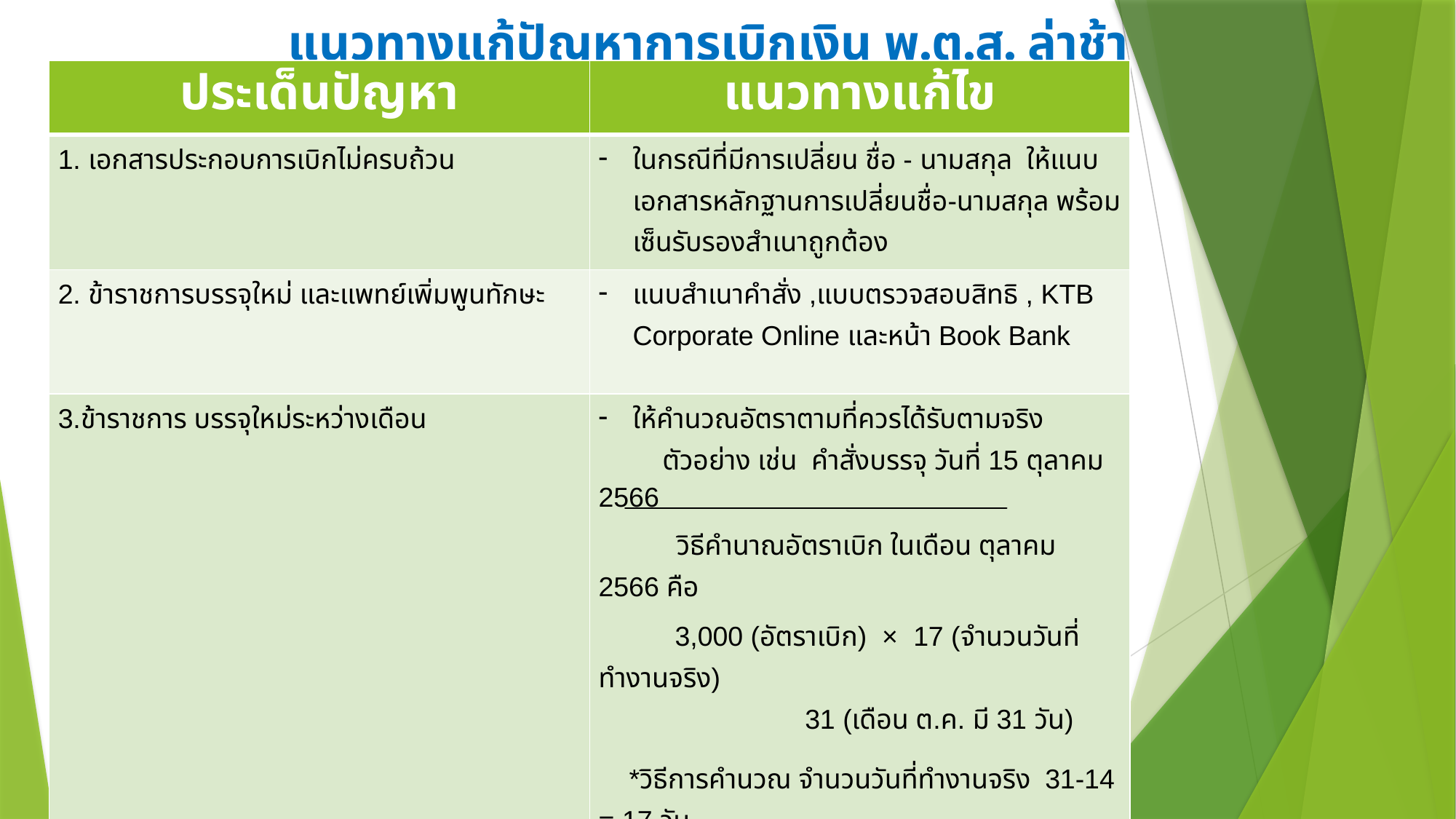

# แนวทางแก้ปัญหาการเบิกเงิน พ.ต.ส. ล่าช้า
| ประเด็นปัญหา | แนวทางแก้ไข |
| --- | --- |
| 1. เอกสารประกอบการเบิกไม่ครบถ้วน | ในกรณีที่มีการเปลี่ยน ชื่อ - นามสกุล ให้แนบเอกสารหลักฐานการเปลี่ยนชื่อ-นามสกุล พร้อมเซ็นรับรองสำเนาถูกต้อง |
| 2. ข้าราชการบรรจุใหม่ และแพทย์เพิ่มพูนทักษะ | แนบสำเนาคำสั่ง ,แบบตรวจสอบสิทธิ , KTB Corporate Online และหน้า Book Bank |
| 3.ข้าราชการ บรรจุใหม่ระหว่างเดือน | ให้คำนวณอัตราตามที่ควรได้รับตามจริง ตัวอย่าง เช่น คำสั่งบรรจุ วันที่ 15 ตุลาคม 2566 วิธีคำนาณอัตราเบิก ในเดือน ตุลาคม 2566 คือ 3,000 (อัตราเบิก) × 17 (จำนวนวันที่ทำงานจริง) 31 (เดือน ต.ค. มี 31 วัน) \*วิธีการคำนวณ จำนวนวันที่ทำงานจริง 31-14 = 17 วัน |
| 4. คำนำหน้า , ชื่อ – นามสกุล ในแบบสรุป | ให้ตรวจสอบและแก้ไขให้เป็นปัจจุบัน |
| 5. ใบประกอบวิชาชีพหมดอายุ | ให้การเพิ่มช่องรายการแจ้งวันที่หมดอายุ และให้ทำการแจ้งต่ออายุใบประกอบวิชาชีพ ล่วงหน้าก่อนหมดอายุ 3 เดือน |